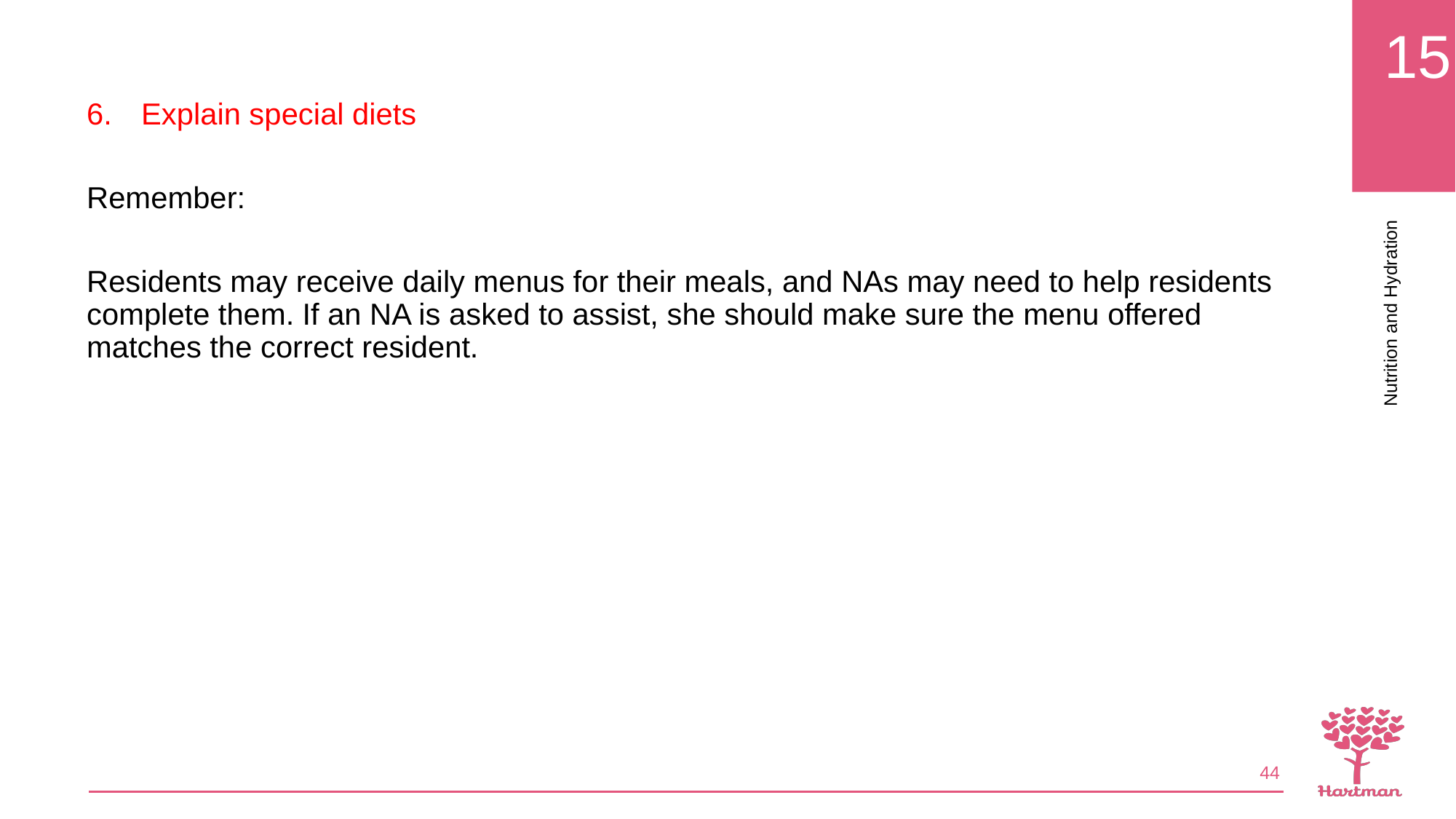

Explain special diets

Remember:

Residents may receive daily menus for their meals, and NAs may need to help residents complete them. If an NA is asked to assist, she should make sure the menu offered matches the correct resident.

44